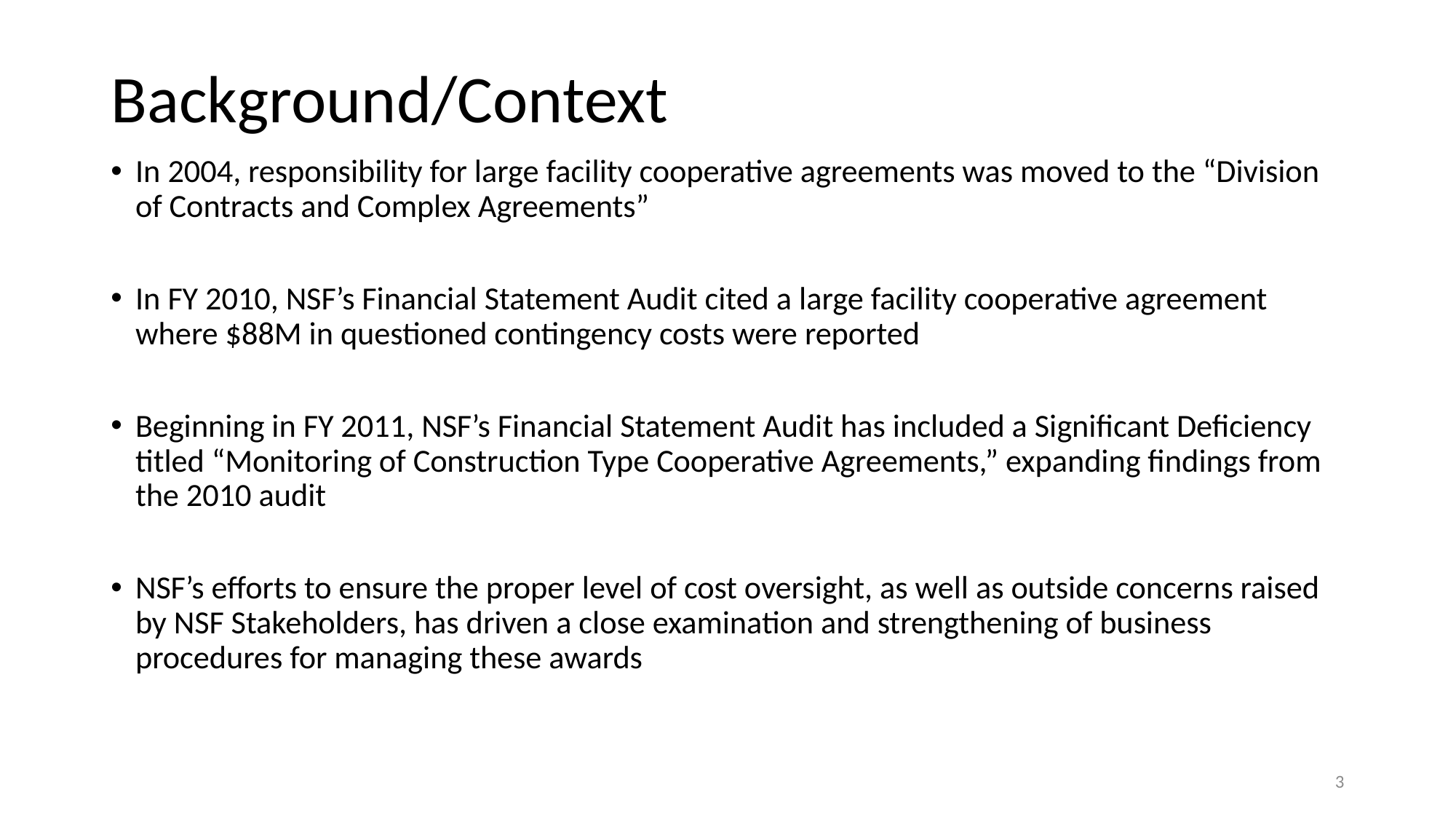

# Background/Context
In 2004, responsibility for large facility cooperative agreements was moved to the “Division of Contracts and Complex Agreements”

In FY 2010, NSF’s Financial Statement Audit cited a large facility cooperative agreement where $88M in questioned contingency costs were reported

Beginning in FY 2011, NSF’s Financial Statement Audit has included a Significant Deficiency titled “Monitoring of Construction Type Cooperative Agreements,” expanding findings from the 2010 audit

NSF’s efforts to ensure the proper level of cost oversight, as well as outside concerns raised by NSF Stakeholders, has driven a close examination and strengthening of business procedures for managing these awards

3